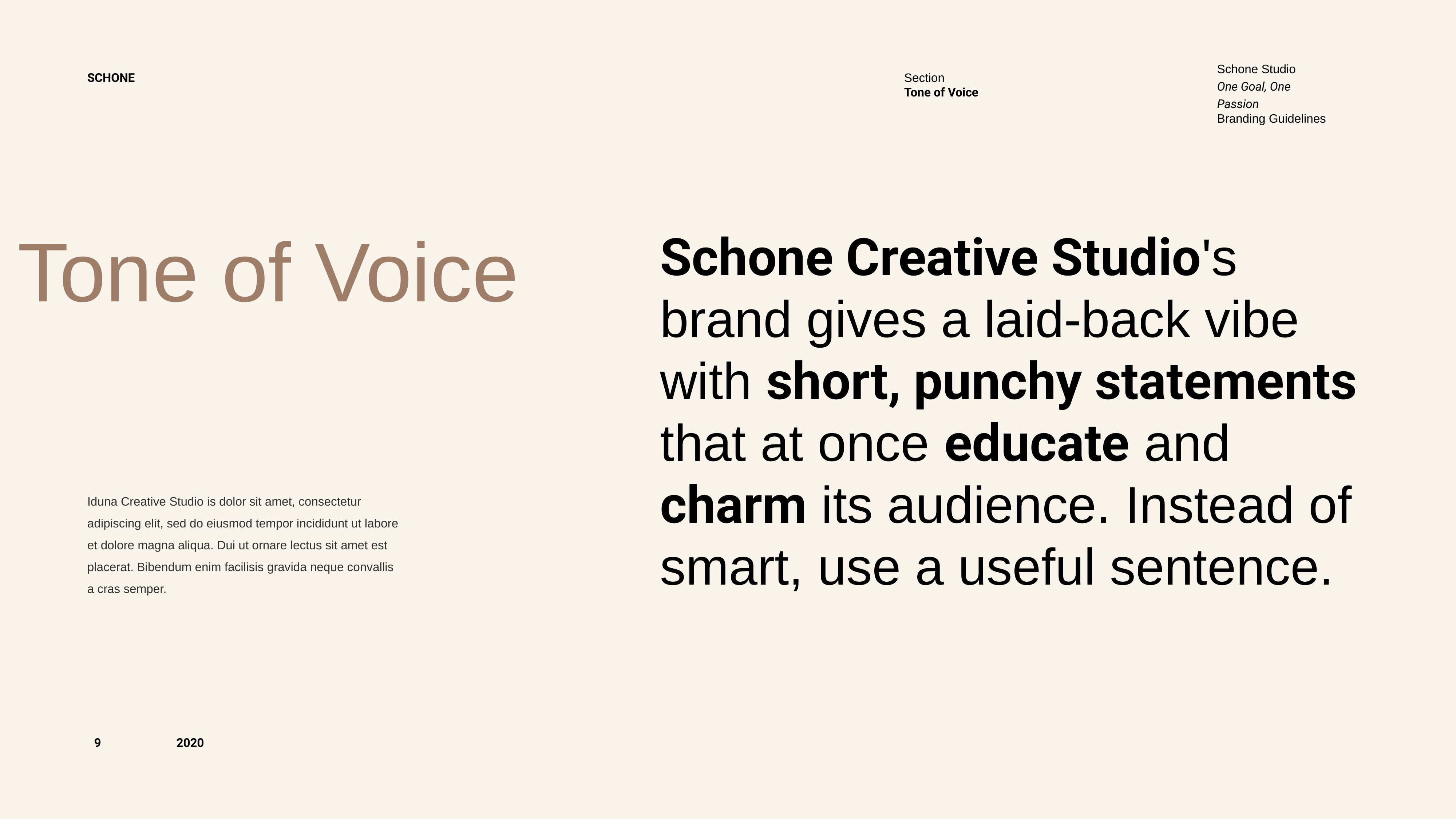

SCHONE
Section
Tone of Voice
Schone Studio
One Goal, One Passion
Branding Guidelines
Tone of Voice
Schone Creative Studio's brand gives a laid-back vibe with short, punchy statements that at once educate and charm its audience. Instead of smart, use a useful sentence.
Iduna Creative Studio is dolor sit amet, consectetur adipiscing elit, sed do eiusmod tempor incididunt ut labore et dolore magna aliqua. Dui ut ornare lectus sit amet est placerat. Bibendum enim facilisis gravida neque convallis a cras semper.
9
2020